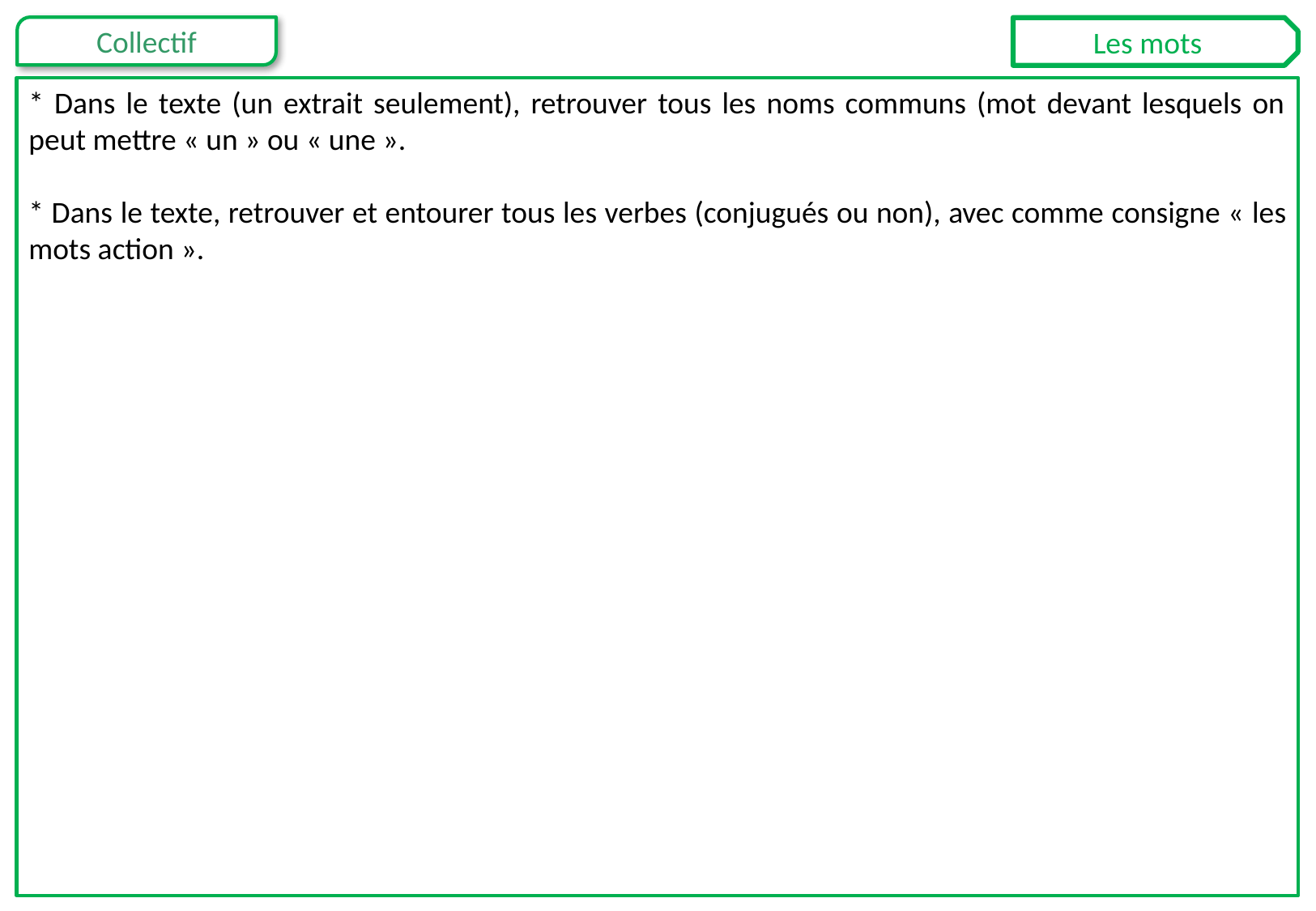

Les mots
* Dans le texte (un extrait seulement), retrouver tous les noms communs (mot devant lesquels on peut mettre « un » ou « une ».

* Dans le texte, retrouver et entourer tous les verbes (conjugués ou non), avec comme consigne « les mots action ».